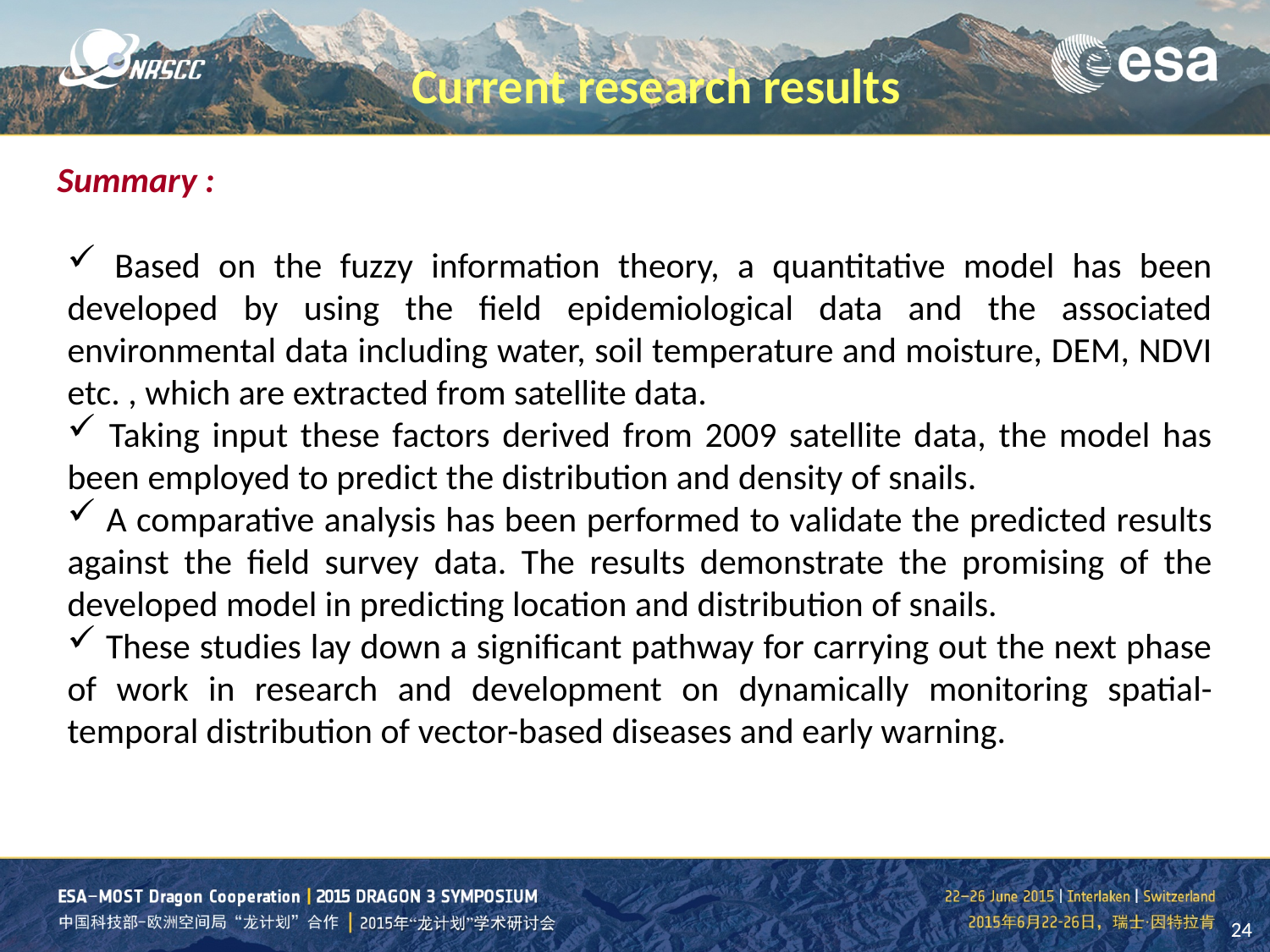

Current research results
Summary :
 Based on the fuzzy information theory, a quantitative model has been developed by using the field epidemiological data and the associated environmental data including water, soil temperature and moisture, DEM, NDVI etc. , which are extracted from satellite data.
 Taking input these factors derived from 2009 satellite data, the model has been employed to predict the distribution and density of snails.
 A comparative analysis has been performed to validate the predicted results against the field survey data. The results demonstrate the promising of the developed model in predicting location and distribution of snails.
 These studies lay down a significant pathway for carrying out the next phase of work in research and development on dynamically monitoring spatial-temporal distribution of vector-based diseases and early warning.